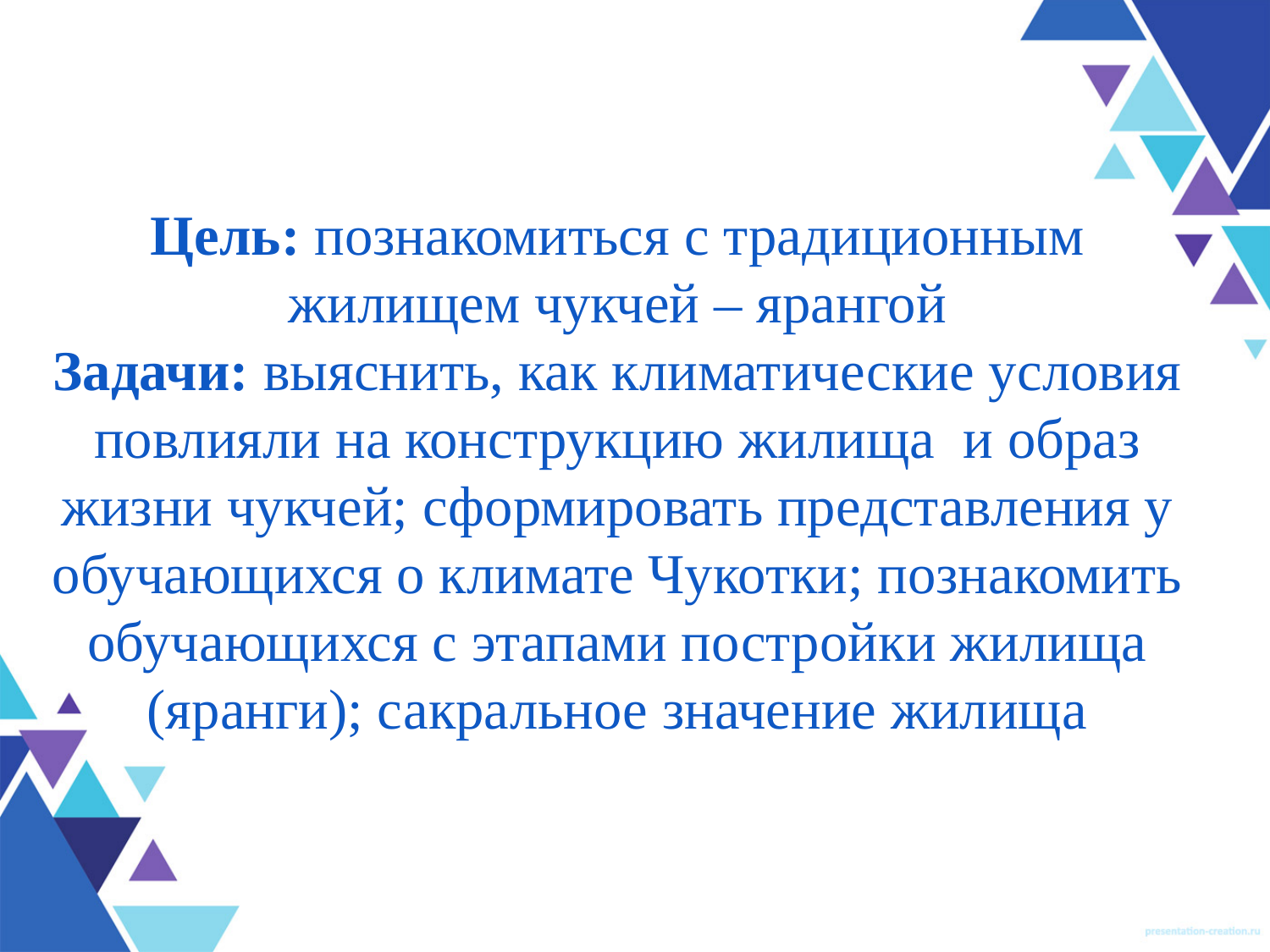

# Цель: познакомиться с традиционным жилищем чукчей – ярангой Задачи: выяснить, как климатические условия повлияли на конструкцию жилища  и образ жизни чукчей; сформировать представления у обучающихся о климате Чукотки; познакомить обучающихся с этапами постройки жилища (яранги); сакральное значение жилища